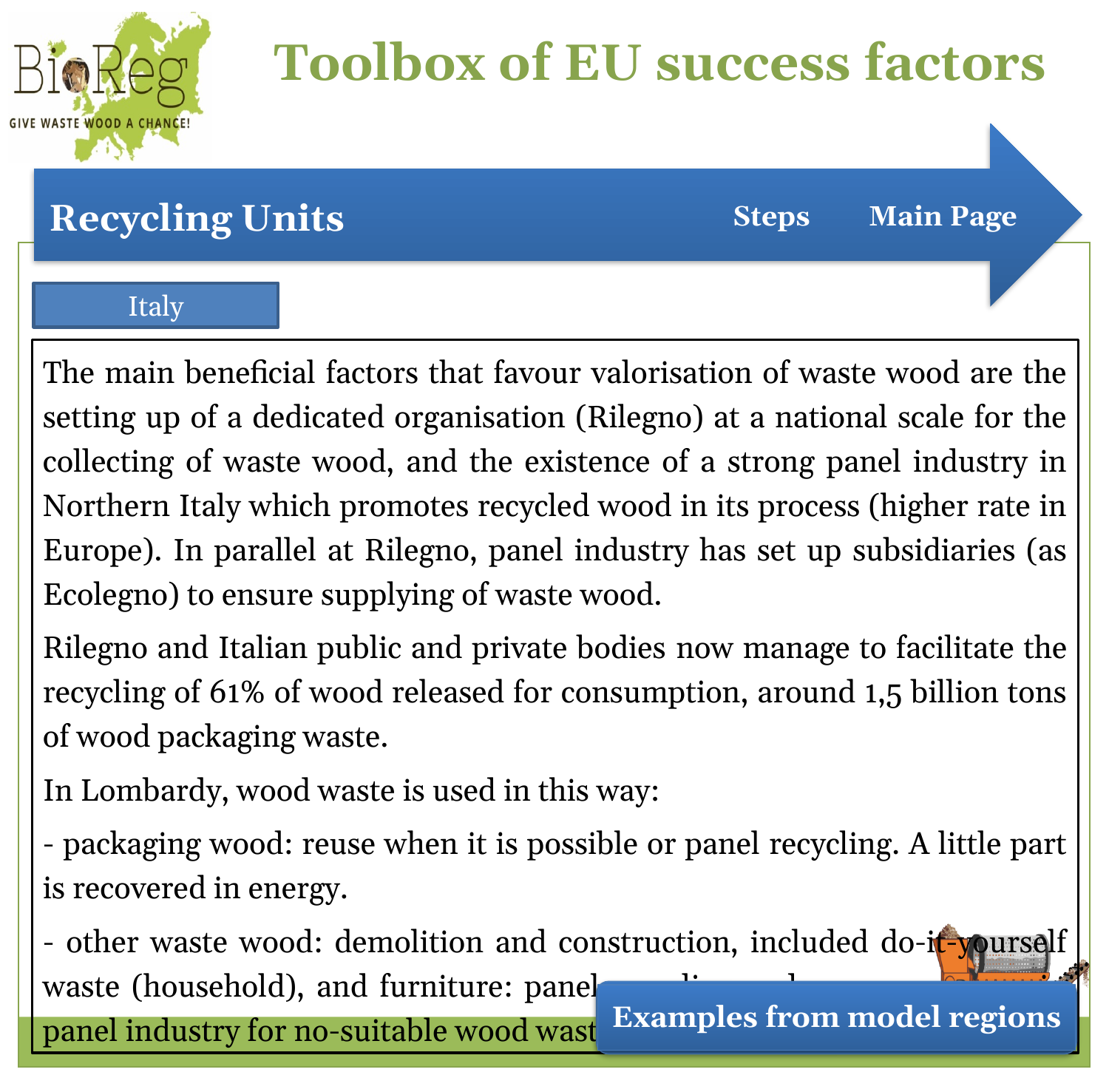

Recycling Units

Main Page

Steps
Italy
The main beneficial factors that favour valorisation of waste wood are the setting up of a dedicated organisation (Rilegno) at a national scale for the collecting of waste wood, and the existence of a strong panel industry in Northern Italy which promotes recycled wood in its process (higher rate in Europe). In parallel at Rilegno, panel industry has set up subsidiaries (as Ecolegno) to ensure supplying of waste wood.
Rilegno and Italian public and private bodies now manage to facilitate the recycling of 61% of wood released for consumption, around 1,5 billion tons of wood packaging waste.
In Lombardy, wood waste is used in this way:
- packaging wood: reuse when it is possible or panel recycling. A little part is recovered in energy.
- other waste wood: demolition and construction, included do-it-yourself waste (household), and furniture: panel recycling and energy recovery in panel industry for no-suitable wood waste after sorting.

Examples from model regions